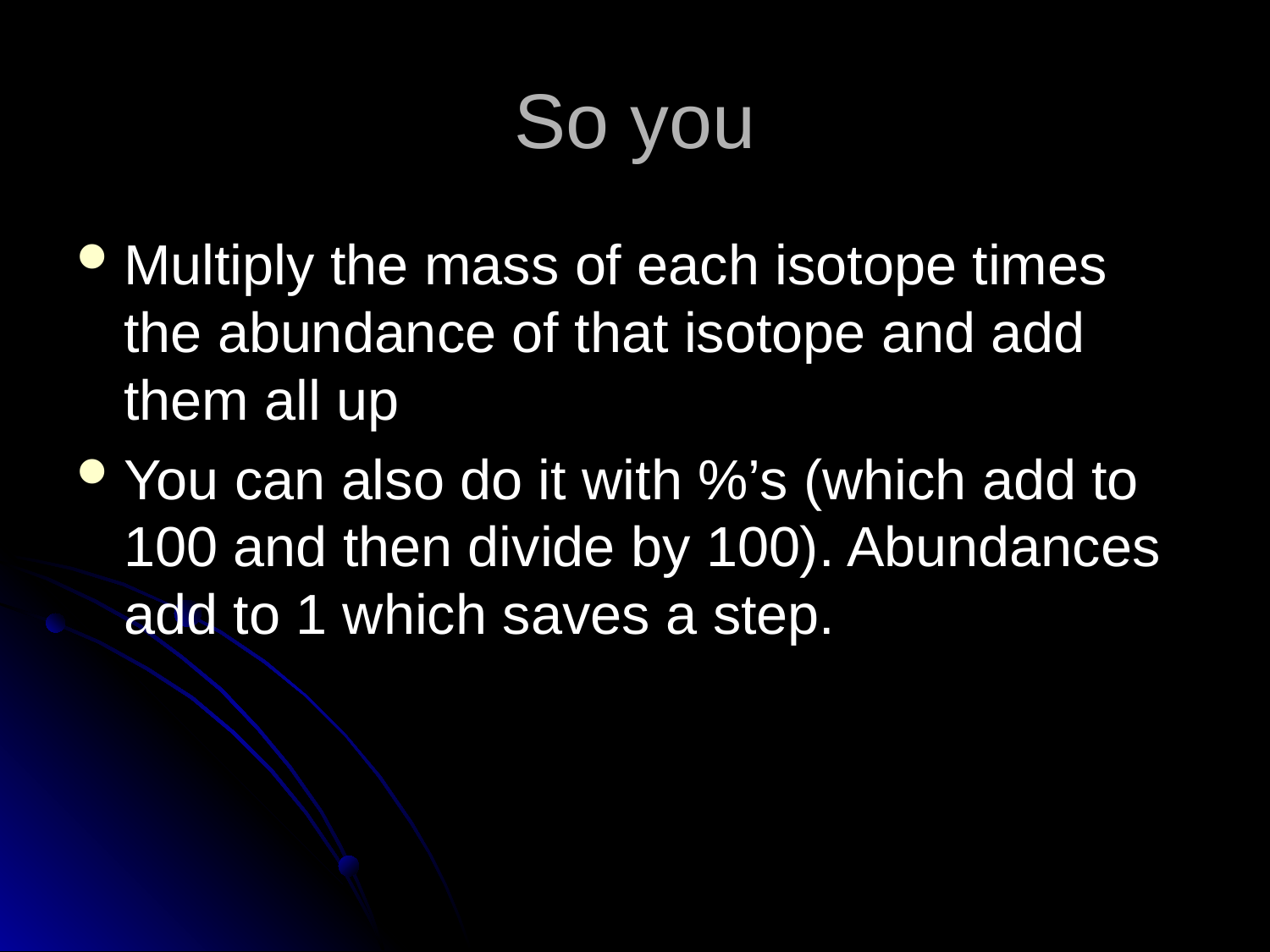

# So you
Multiply the mass of each isotope times the abundance of that isotope and add them all up
You can also do it with %’s (which add to 100 and then divide by 100). Abundances add to 1 which saves a step.